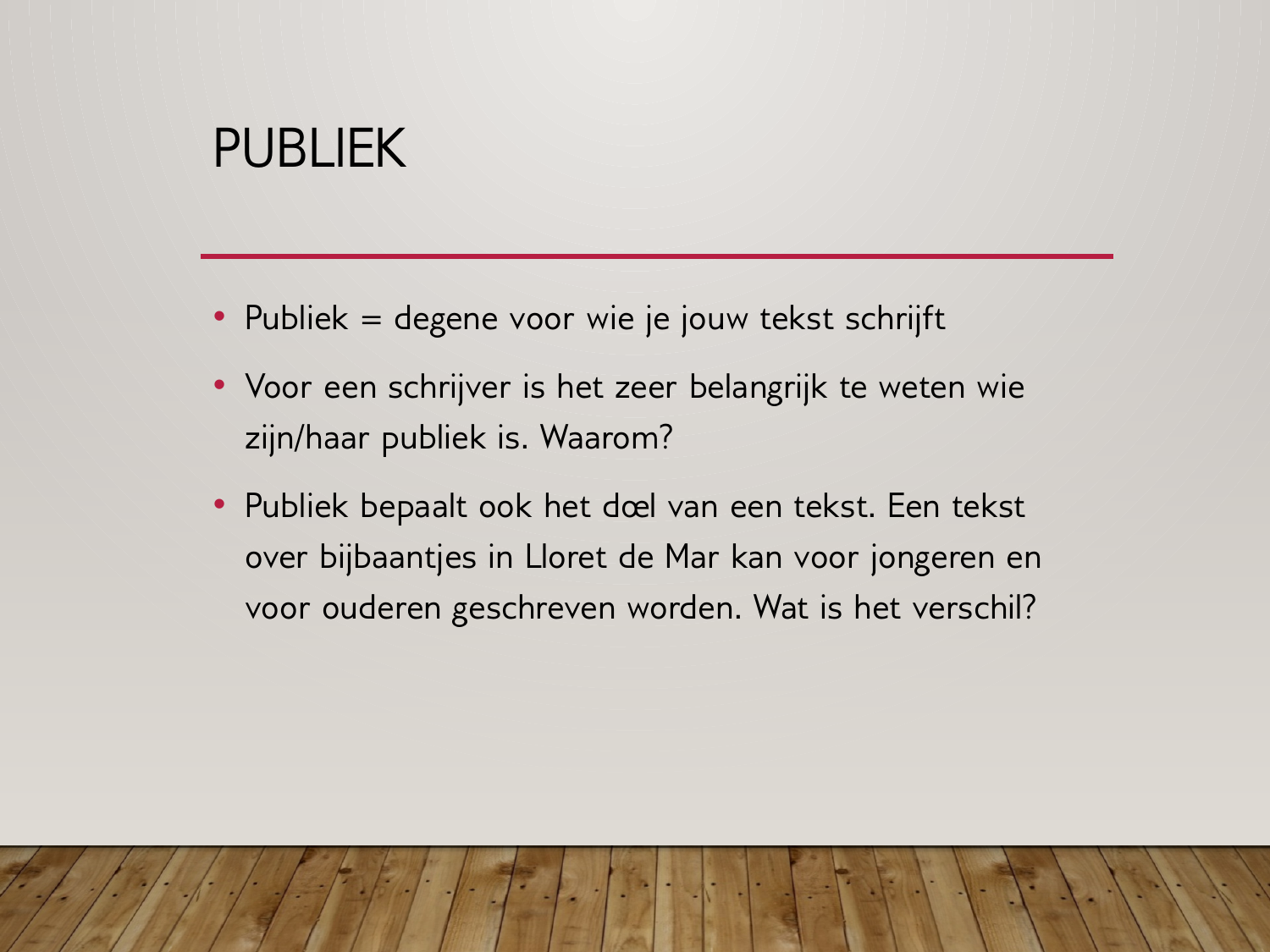

# Publiek
Publiek = degene voor wie je jouw tekst schrijft
Voor een schrijver is het zeer belangrijk te weten wie zijn/haar publiek is. Waarom?
Publiek bepaalt ook het doel van een tekst. Een tekst over bijbaantjes in Lloret de Mar kan voor jongeren en voor ouderen geschreven worden. Wat is het verschil?